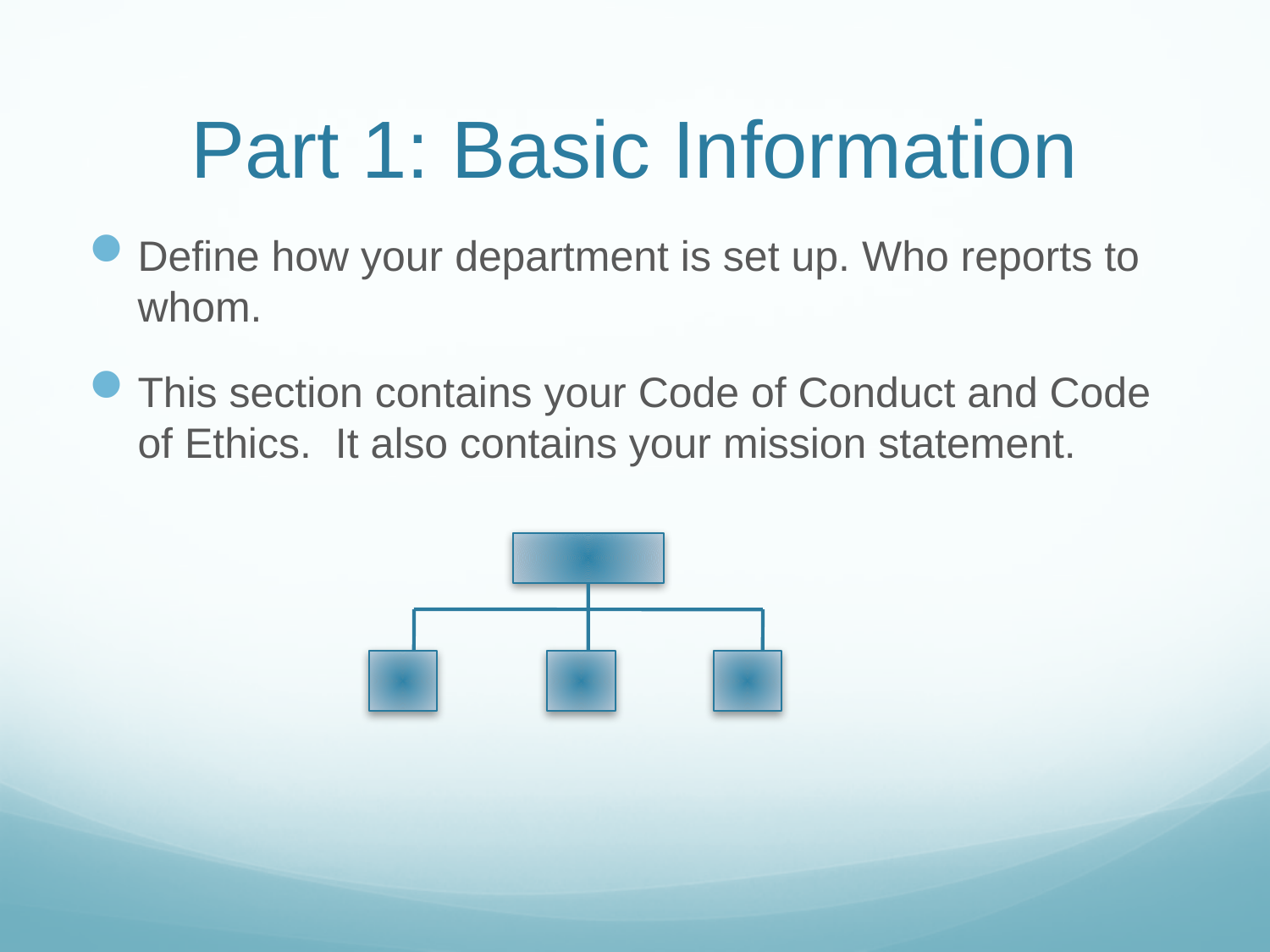

# Part 1: Basic Information
Define how your department is set up. Who reports to whom.
This section contains your Code of Conduct and Code of Ethics.  It also contains your mission statement.